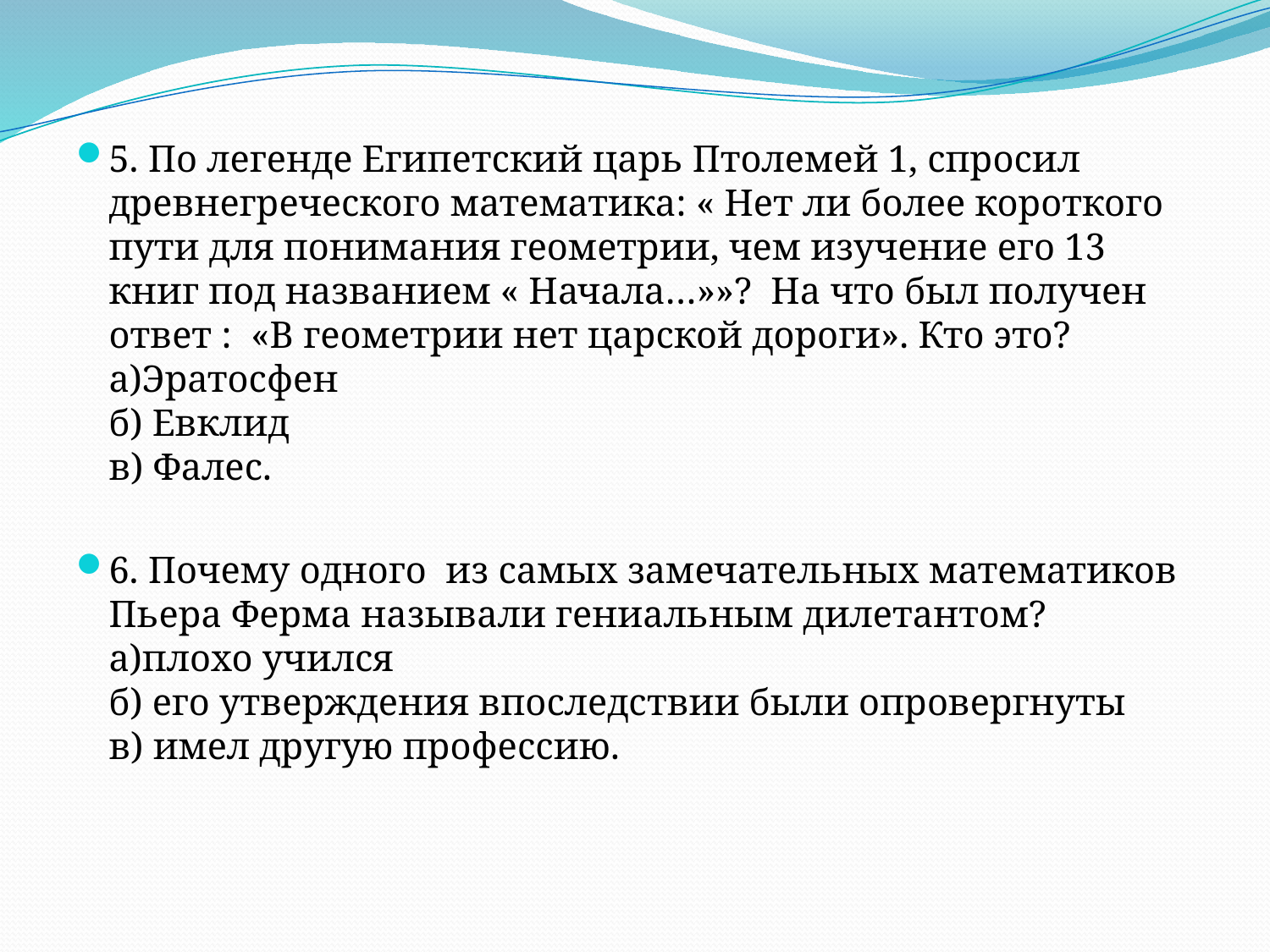

5. По легенде Египетский царь Птолемей 1, спросил древнегреческого математика: « Нет ли более короткого пути для понимания геометрии, чем изучение его 13 книг под названием « Начала…»»?  На что был получен ответ :  «В геометрии нет царской дороги». Кто это?
а)Эратосфен  
б) Евклид
в) Фалес.

6. Почему одного  из самых замечательных математиков Пьера Ферма называли гениальным дилетантом? 
а)плохо учился  
б) его утверждения впоследствии были опровергнуты 
в) имел другую профессию.